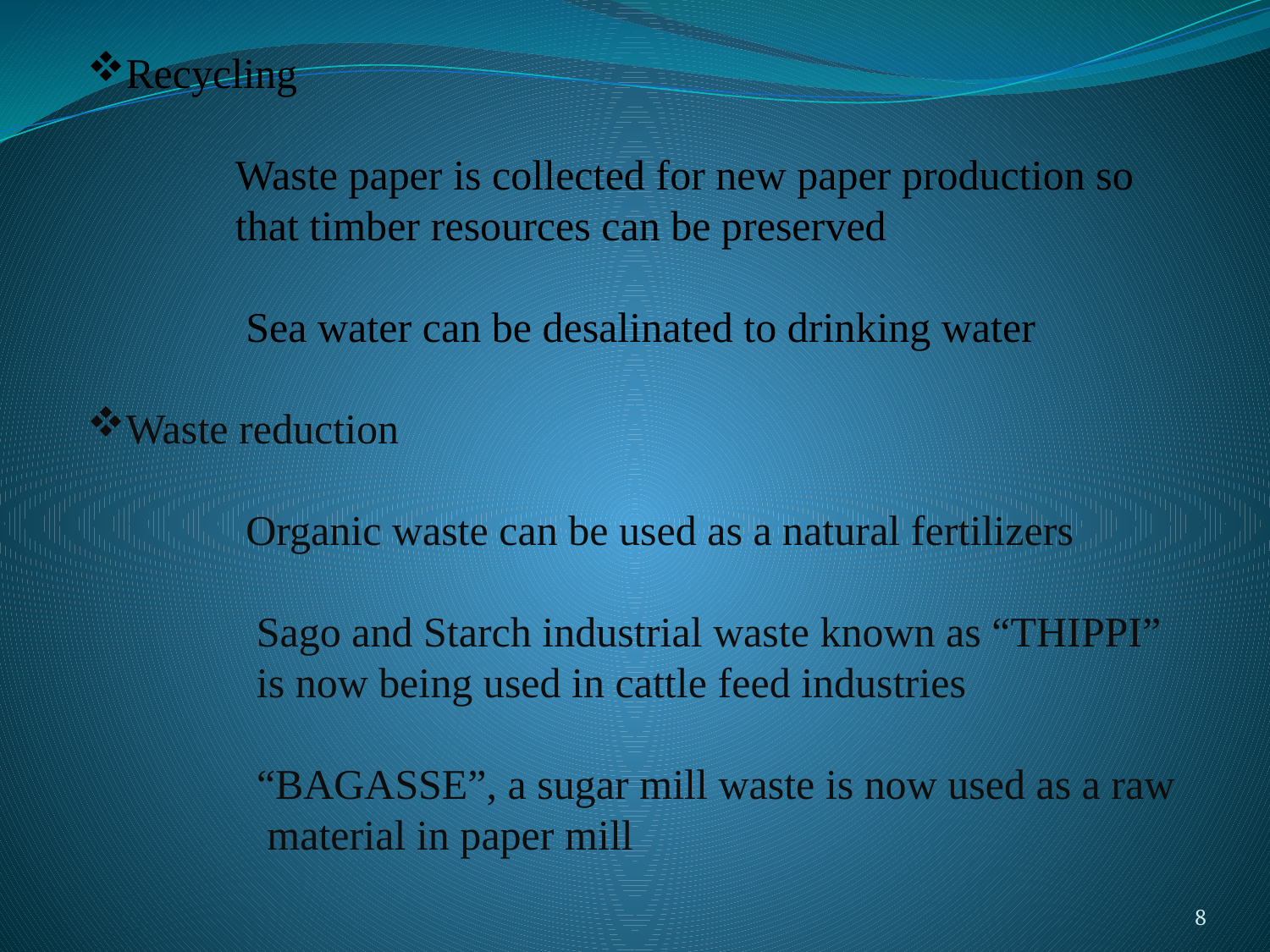

Recycling

              Waste paper is collected for new paper production so
              that timber resources can be preserved

               Sea water can be desalinated to drinking water

Waste reduction

               Organic waste can be used as a natural fertilizers

                Sago and Starch industrial waste known as “THIPPI”
                is now being used in cattle feed industries

                “BAGASSE”, a sugar mill waste is now used as a raw
                 material in paper mill

8